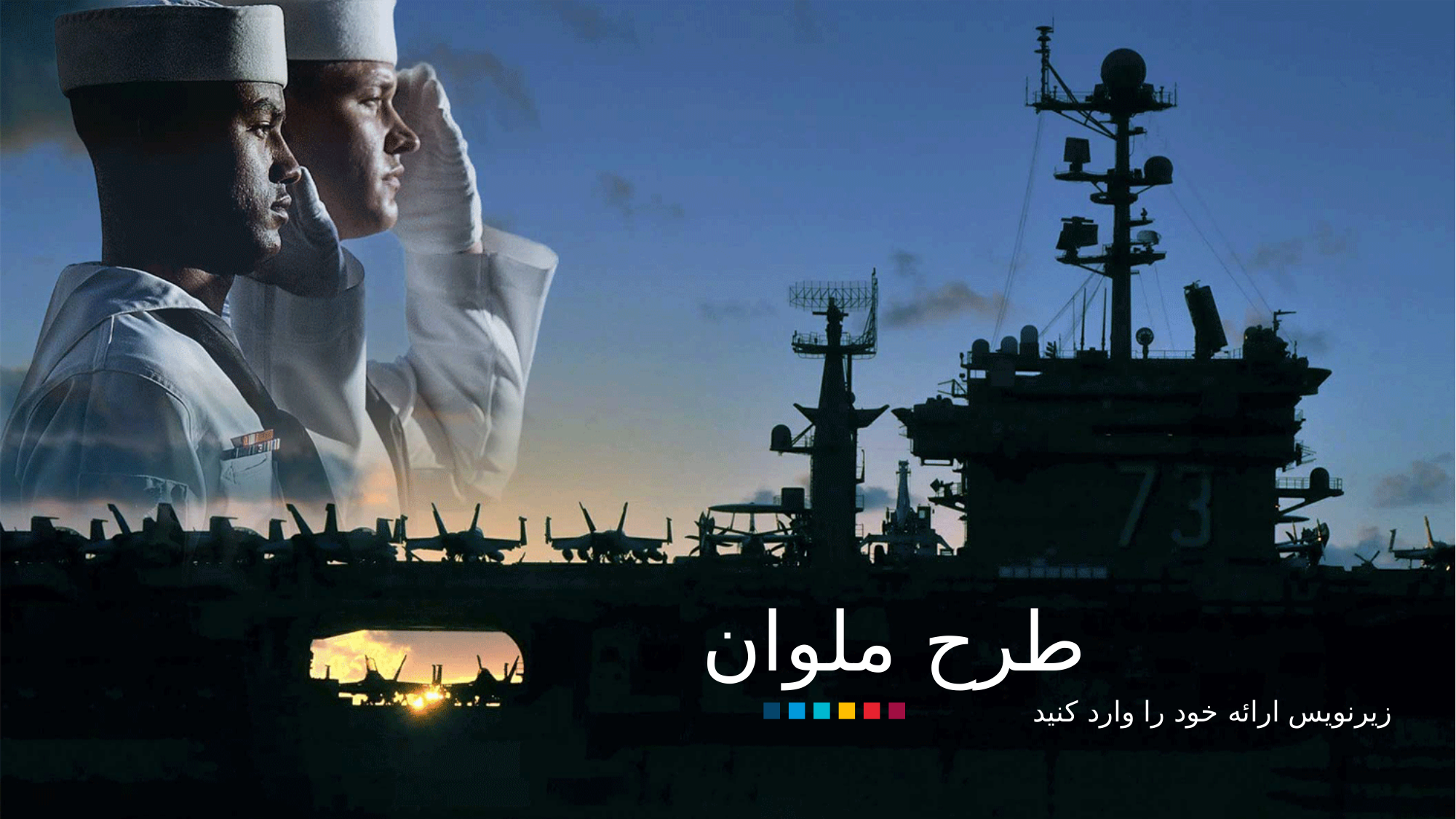

طرح ملوان
زیرنویس ارائه خود را وارد کنید